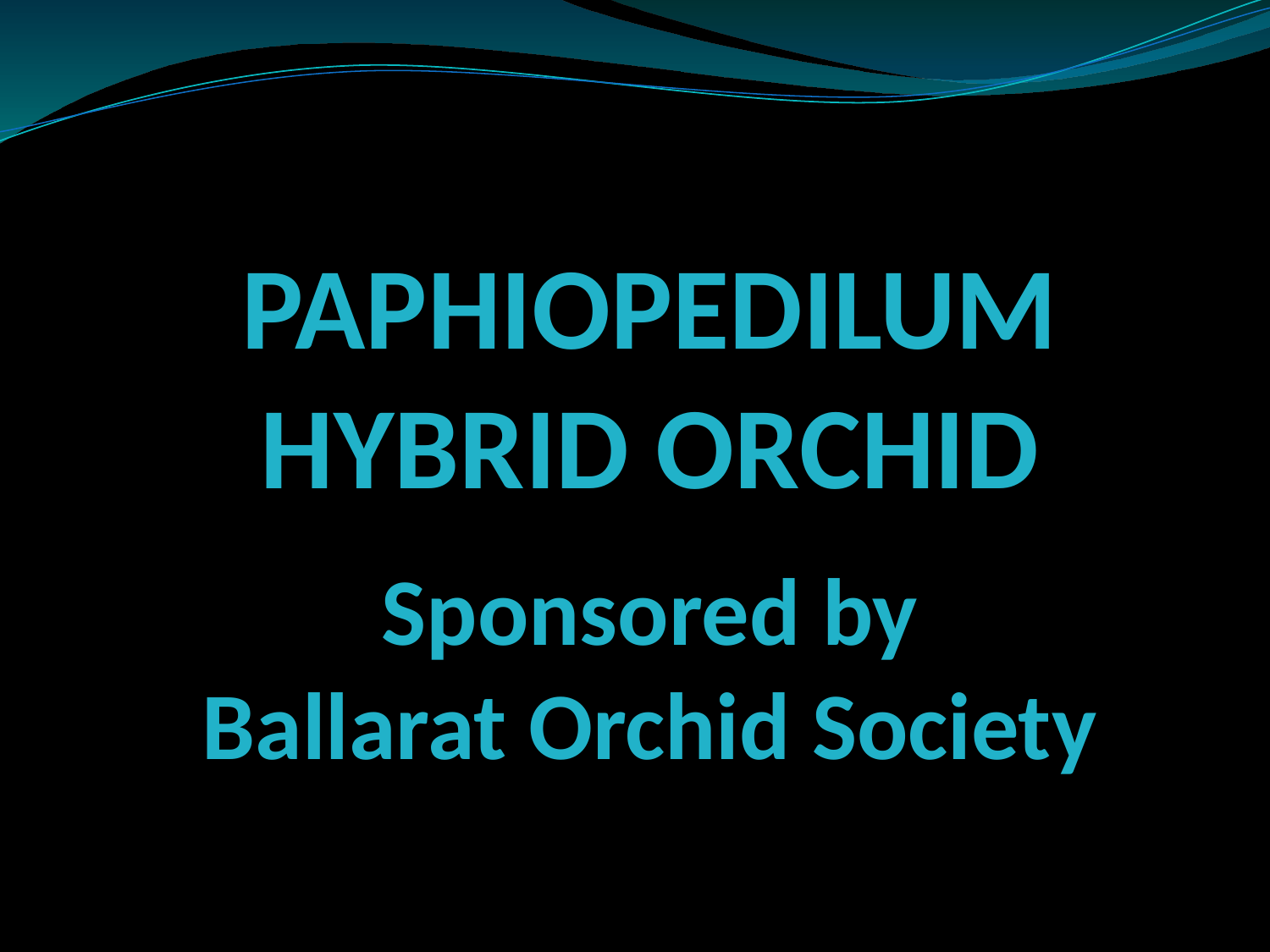

paphiopedilum
hybrid ORCHID

Sponsored by
Ballarat Orchid Society